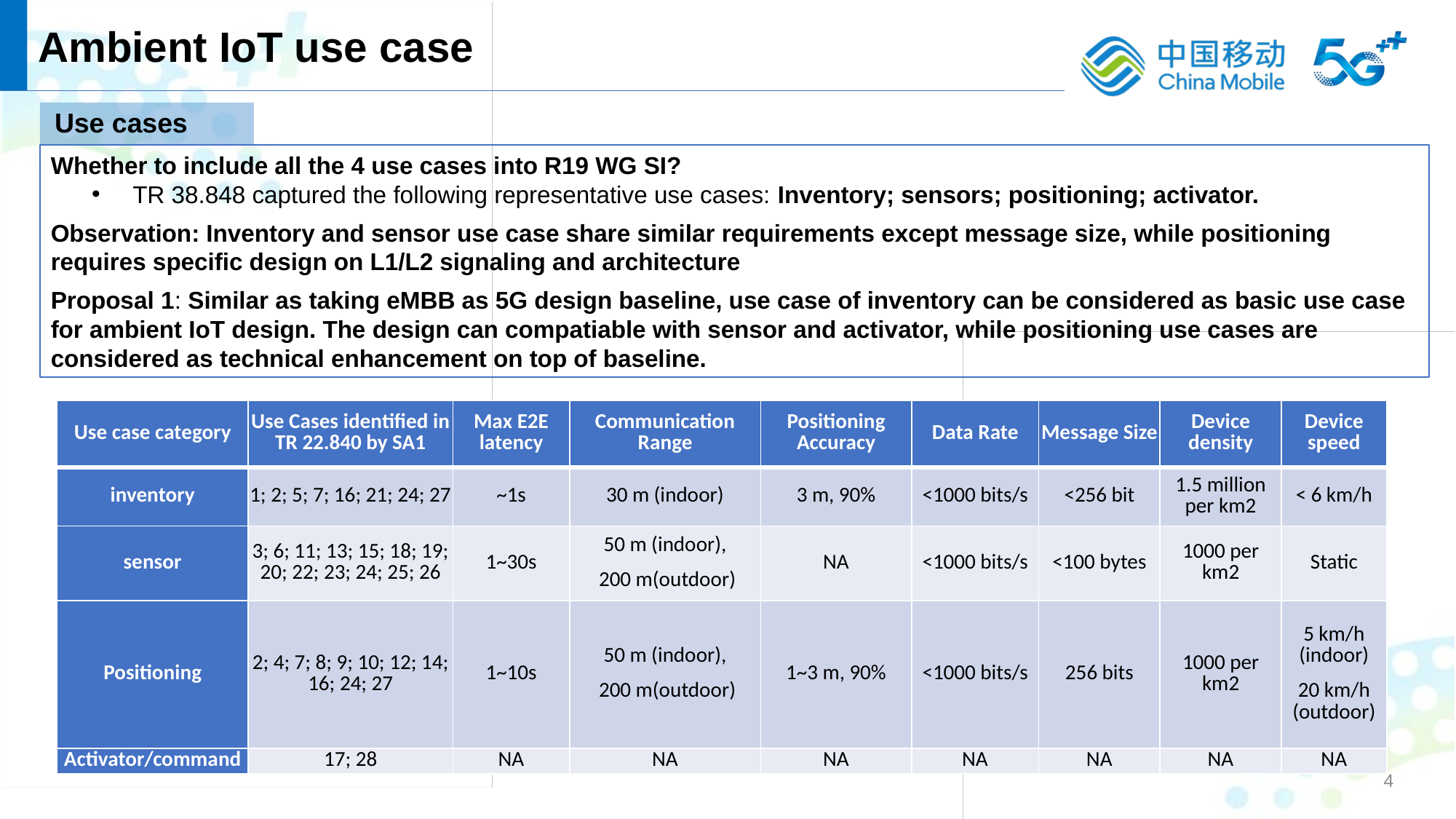

Ambient IoT use case
Use cases

Whether to include all the 4 use cases into R19 WG SI?
TR 38.848 captured the following representative use cases: Inventory; sensors; positioning; activator.
Observation: Inventory and sensor use case share similar requirements except message size, while positioning requires specific design on L1/L2 signaling and architecture
Proposal 1: Similar as taking eMBB as 5G design baseline, use case of inventory can be considered as basic use case for ambient IoT design. The design can compatiable with sensor and activator, while positioning use cases are considered as technical enhancement on top of baseline.
| Use case category | Use Cases identified in TR 22.840 by SA1 | Max E2E latency | Communication Range | Positioning Accuracy | Data Rate | Message Size | Device density | Device speed |
| --- | --- | --- | --- | --- | --- | --- | --- | --- |
| inventory | 1; 2; 5; 7; 16; 21; 24; 27 | ~1s | 30 m (indoor) | 3 m, 90% | <1000 bits/s | <256 bit | 1.5 million per km2 | < 6 km/h |
| sensor | 3; 6; 11; 13; 15; 18; 19; 20; 22; 23; 24; 25; 26 | 1~30s | 50 m (indoor), 200 m(outdoor) | NA | <1000 bits/s | <100 bytes | 1000 per km2 | Static |
| Positioning | 2; 4; 7; 8; 9; 10; 12; 14; 16; 24; 27 | 1~10s | 50 m (indoor), 200 m(outdoor) | 1~3 m, 90% | <1000 bits/s | 256 bits | 1000 per km2 | 5 km/h (indoor) 20 km/h (outdoor) |
| Activator/command | 17; 28 | NA | NA | NA | NA | NA | NA | NA |
4